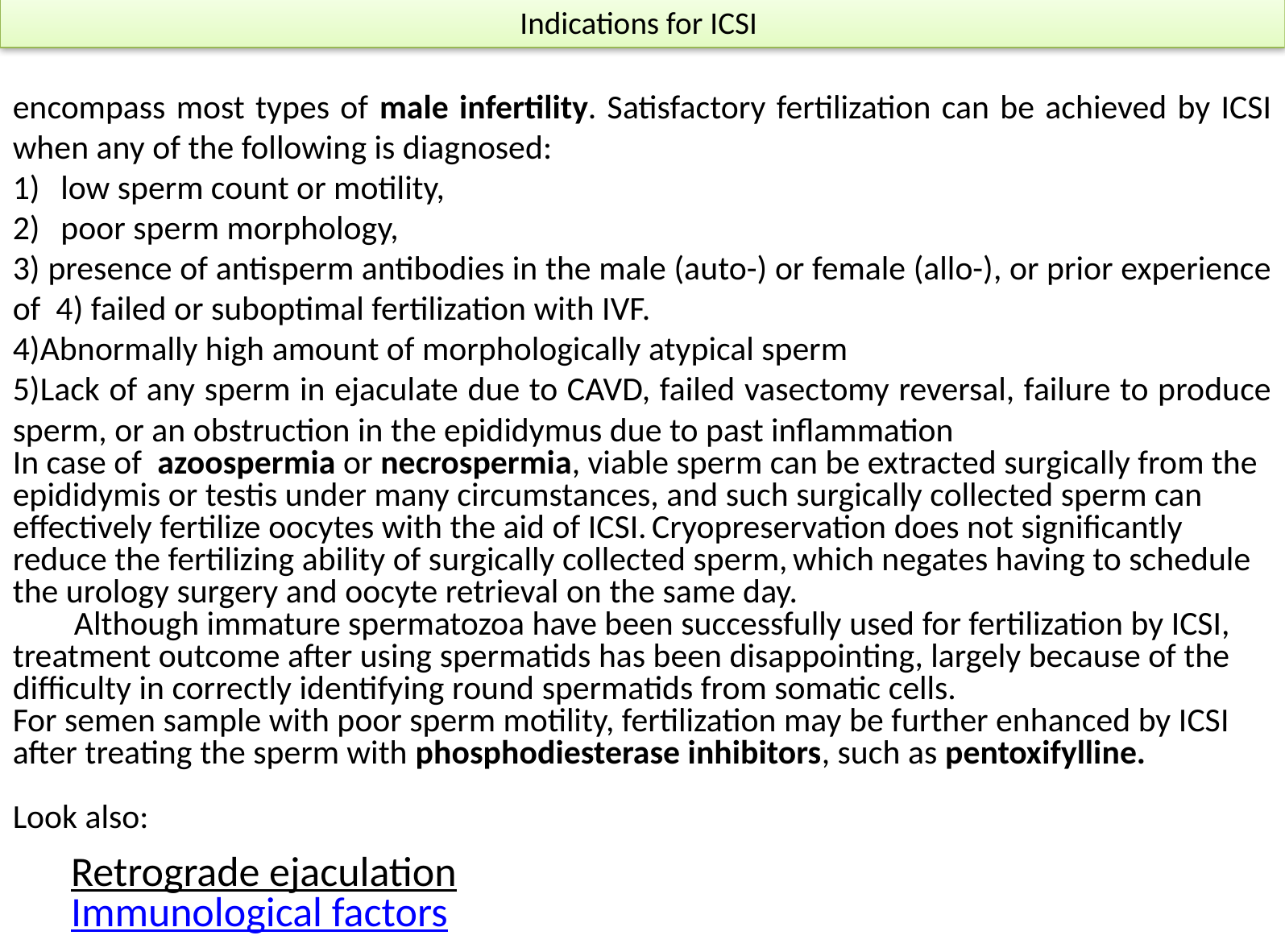

# Indications for ICSI

encompass most types of male infertility. Satisfactory fertilization can be achieved by ICSI when any of the following is diagnosed:
low sperm count or motility,
poor sperm morphology,
 presence of antisperm antibodies in the male (auto-) or female (allo-), or prior experience of  4) failed or suboptimal fertilization with IVF.
Abnormally high amount of morphologically atypical sperm
Lack of any sperm in ejaculate due to CAVD, failed vasectomy reversal, failure to produce sperm, or an obstruction in the epididymus due to past inflammation
In case of  azoospermia or necrospermia, viable sperm can be extracted surgically from the epididymis or testis under many circumstances, and such surgically collected sperm can effectively fertilize oocytes with the aid of ICSI. Cryopreservation does not significantly reduce the fertilizing ability of surgically collected sperm, which negates having to schedule the urology surgery and oocyte retrieval on the same day.
        Although immature spermatozoa have been successfully used for fertilization by ICSI, treatment outcome after using spermatids has been disappointing, largely because of the difficulty in correctly identifying round spermatids from somatic cells.
For semen sample with poor sperm motility, fertilization may be further enhanced by ICSI after treating the sperm with phosphodiesterase inhibitors, such as pentoxifylline.

Look also:
Retrograde ejaculation
Immunological factors